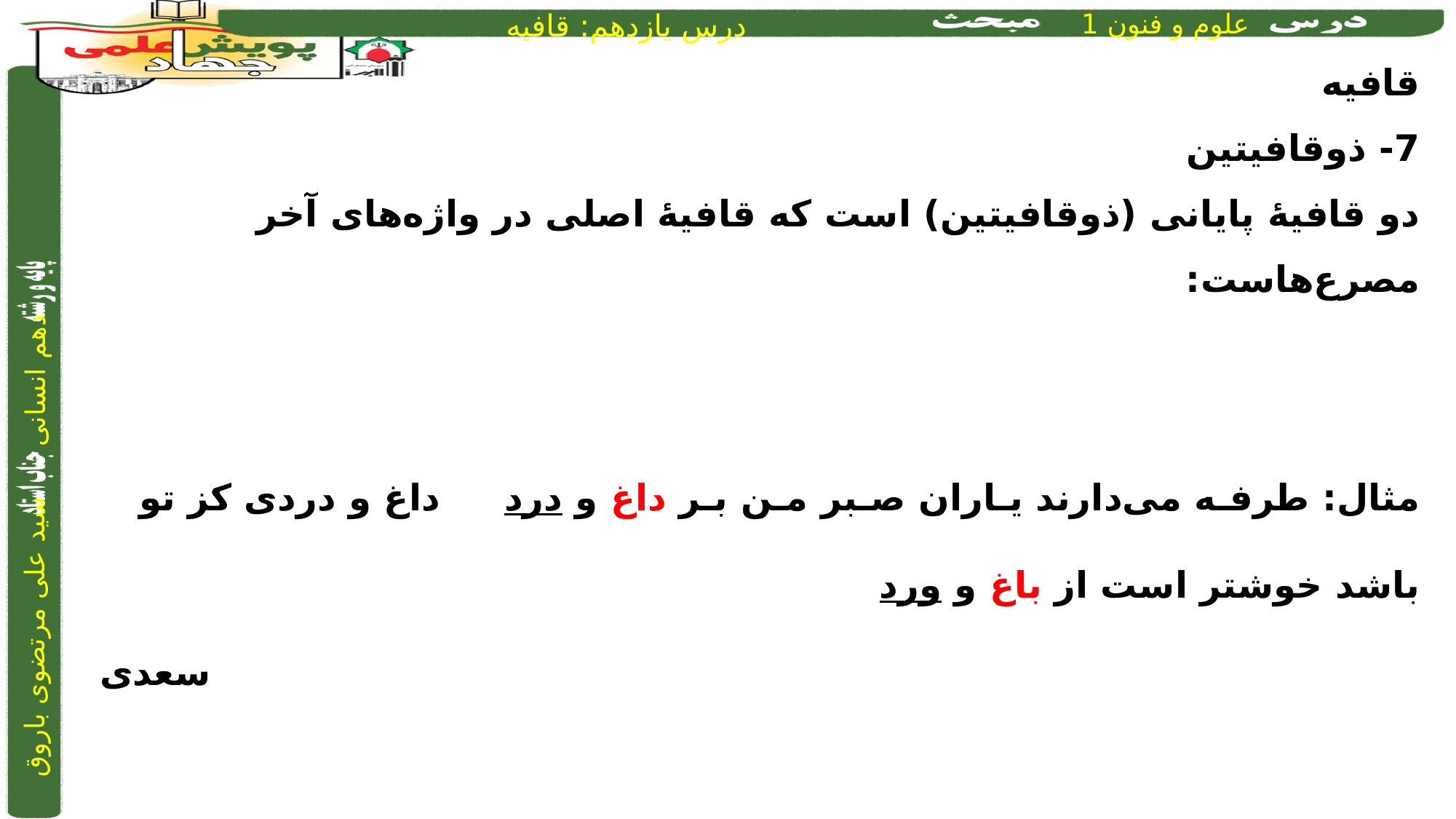

قافیه
7- ذوقافیتین
دو قافیۀ پایانی (ذوقافیتین) است که قافیۀ اصلی در واژه‌های آخر مصرع‌هاست:

مثال: طرفـه می‌دارند یـاران صـبر مـن بـر داغ و درد     داغ و دردی کز تو باشد خوشتر است از باغ و ورد
سعدی